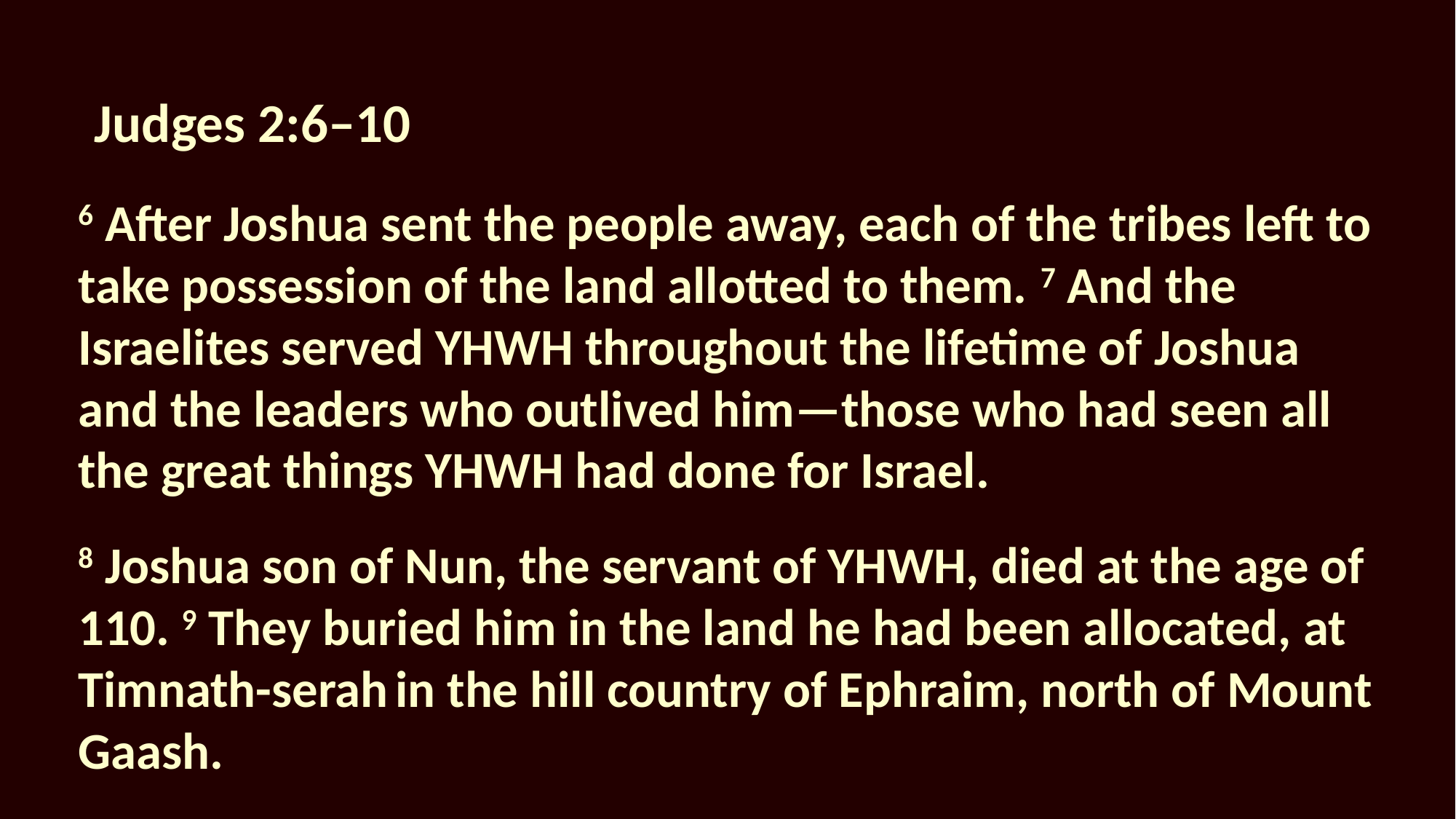

# Judges 2:6–10
6 After Joshua sent the people away, each of the tribes left to take possession of the land allotted to them. 7 And the Israelites served YHWH throughout the lifetime of Joshua and the leaders who outlived him—those who had seen all the great things YHWH had done for Israel.
8 Joshua son of Nun, the servant of YHWH, died at the age of 110. 9 They buried him in the land he had been allocated, at Timnath-serah in the hill country of Ephraim, north of Mount Gaash.